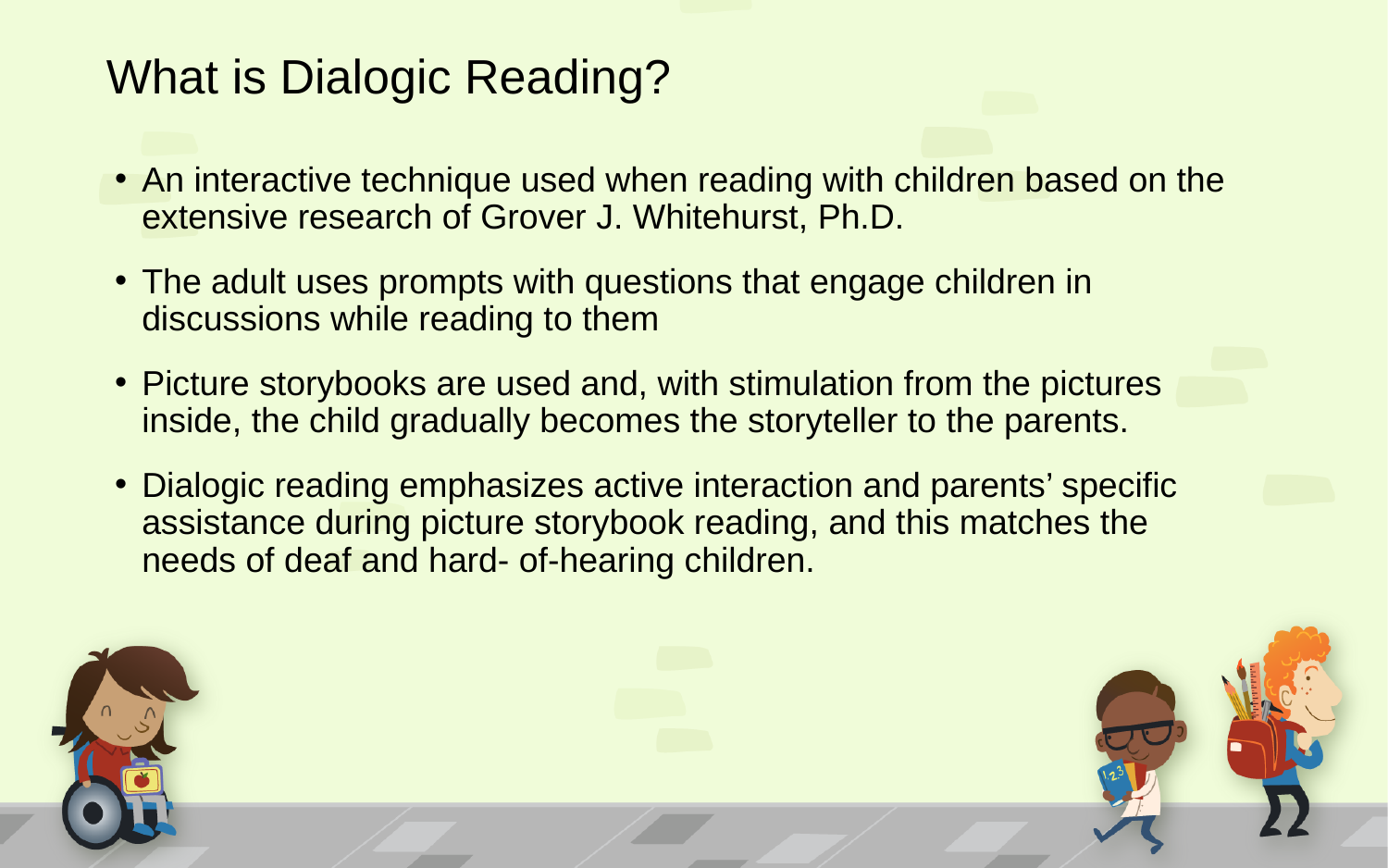

# What is Dialogic Reading?
An interactive technique used when reading with children based on the extensive research of Grover J. Whitehurst, Ph.D.
The adult uses prompts with questions that engage children in discussions while reading to them
Picture storybooks are used and, with stimulation from the pictures inside, the child gradually becomes the storyteller to the parents.
Dialogic reading emphasizes active interaction and parents’ specific assistance during picture storybook reading, and this matches the needs of deaf and hard- of-hearing children.